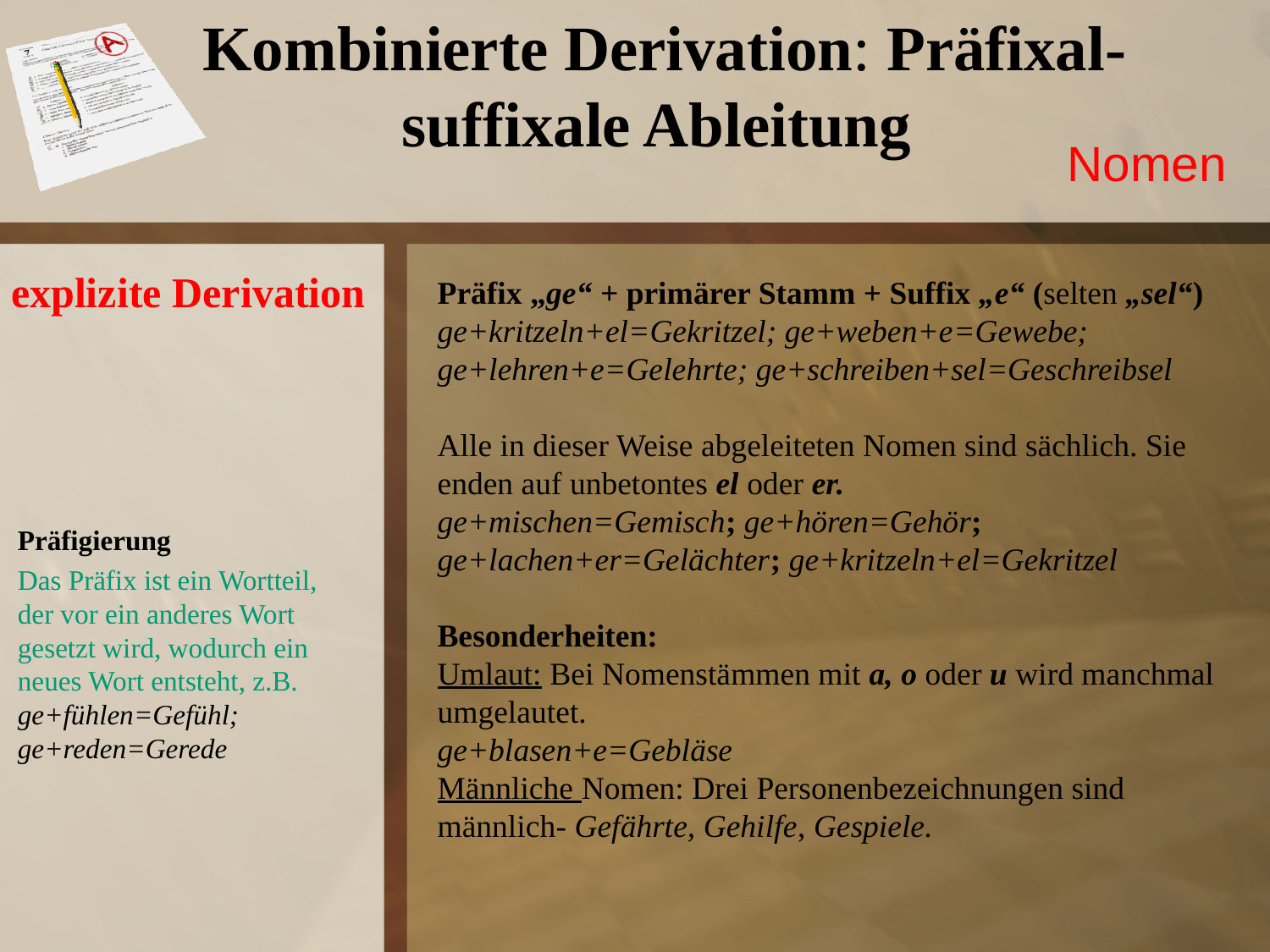

# Kombinierte Derivation: Präfixal-suffixale Ableitung
Nomen
explizite Derivation
Präfix „ge“ + primärer Stamm + Suffix „e“ (selten „sel“)
ge+kritzeln+el=Gekritzel; ge+weben+e=Gewebe; ge+lehren+e=Gelehrte; ge+schreiben+sel=Geschreibsel

Alle in dieser Weise abgeleiteten Nomen sind sächlich. Sie enden auf unbetontes el oder er.
ge+mischen=Gemisch; ge+hören=Gehör; ge+lachen+er=Gelächter; ge+kritzeln+el=Gekritzel

Besonderheiten:
Umlaut: Bei Nomenstämmen mit a, o oder u wird manchmal umgelautet.
ge+blasen+e=Gebläse
Männliche Nomen: Drei Personenbezeichnungen sind männlich- Gefährte, Gehilfe, Gespiele.
Präfigierung
Das Präfix ist ein Wortteil, der vor ein anderes Wort gesetzt wird, wodurch ein neues Wort entsteht, z.B. ge+fühlen=Gefühl; ge+reden=Gerede